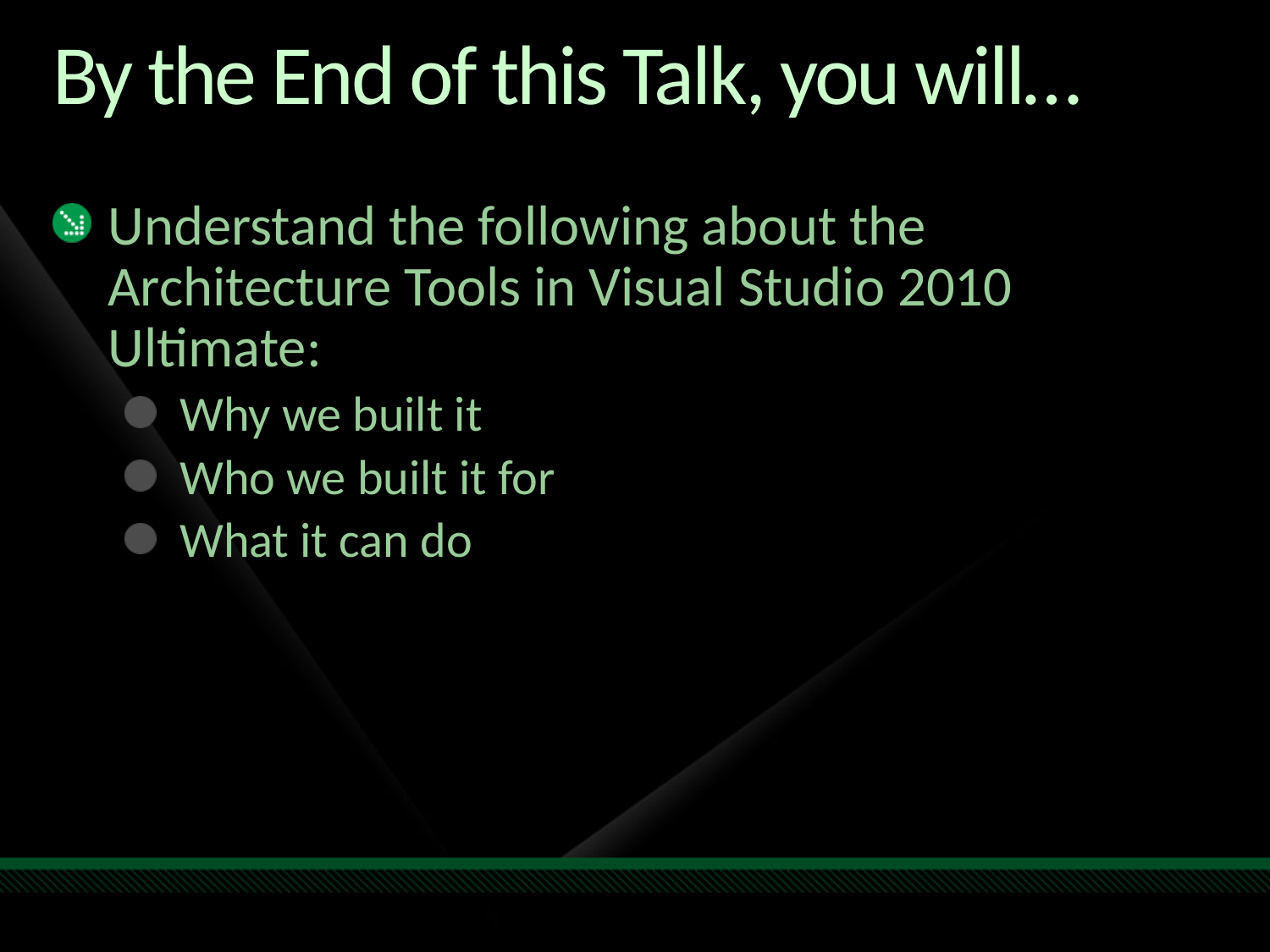

# By the End of this Talk, you will…
Understand the following about the Architecture Tools in Visual Studio 2010 Ultimate:
Why we built it
Who we built it for
What it can do